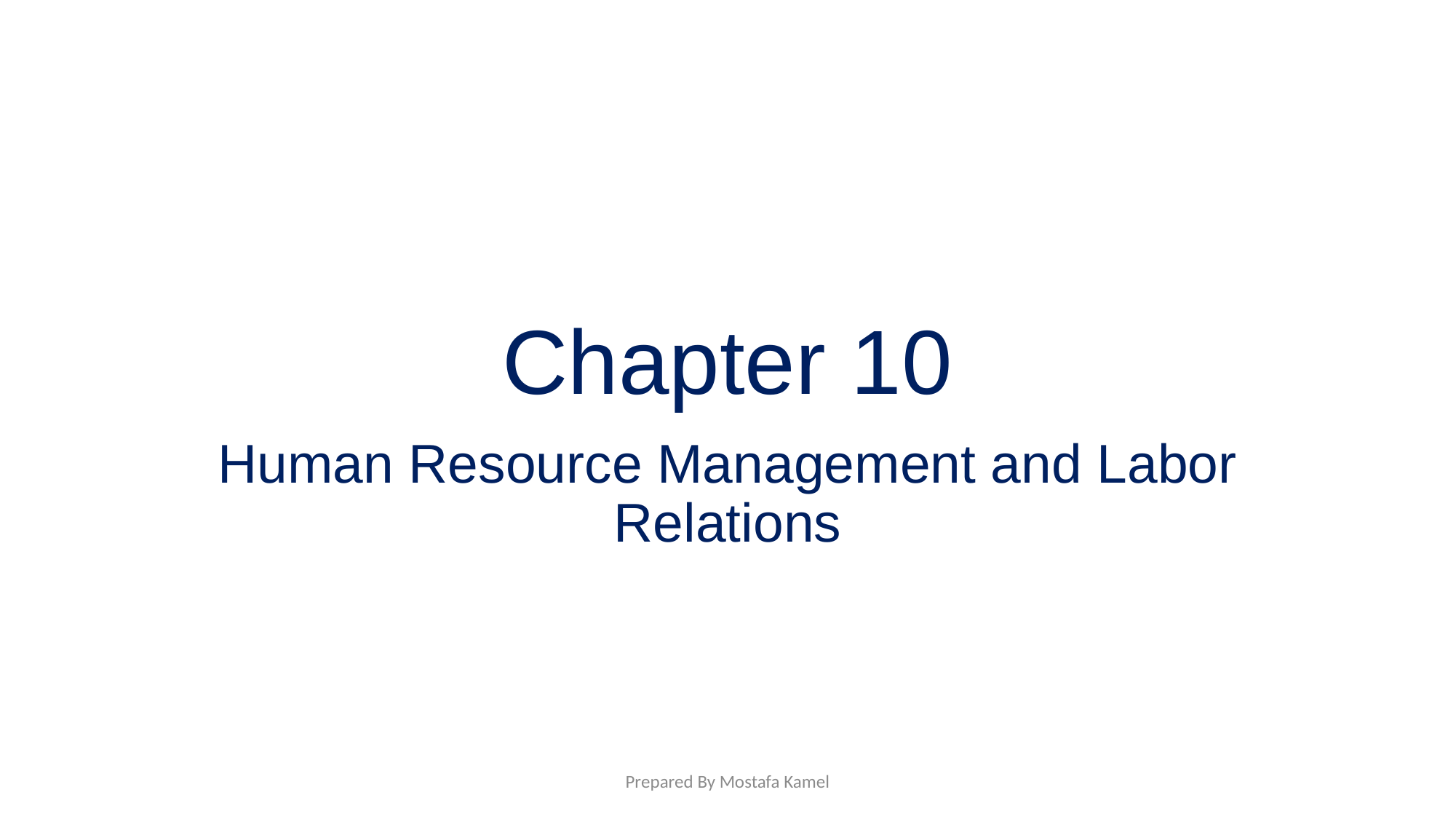

# Chapter 10
Human Resource Management and Labor Relations
Prepared By Mostafa Kamel